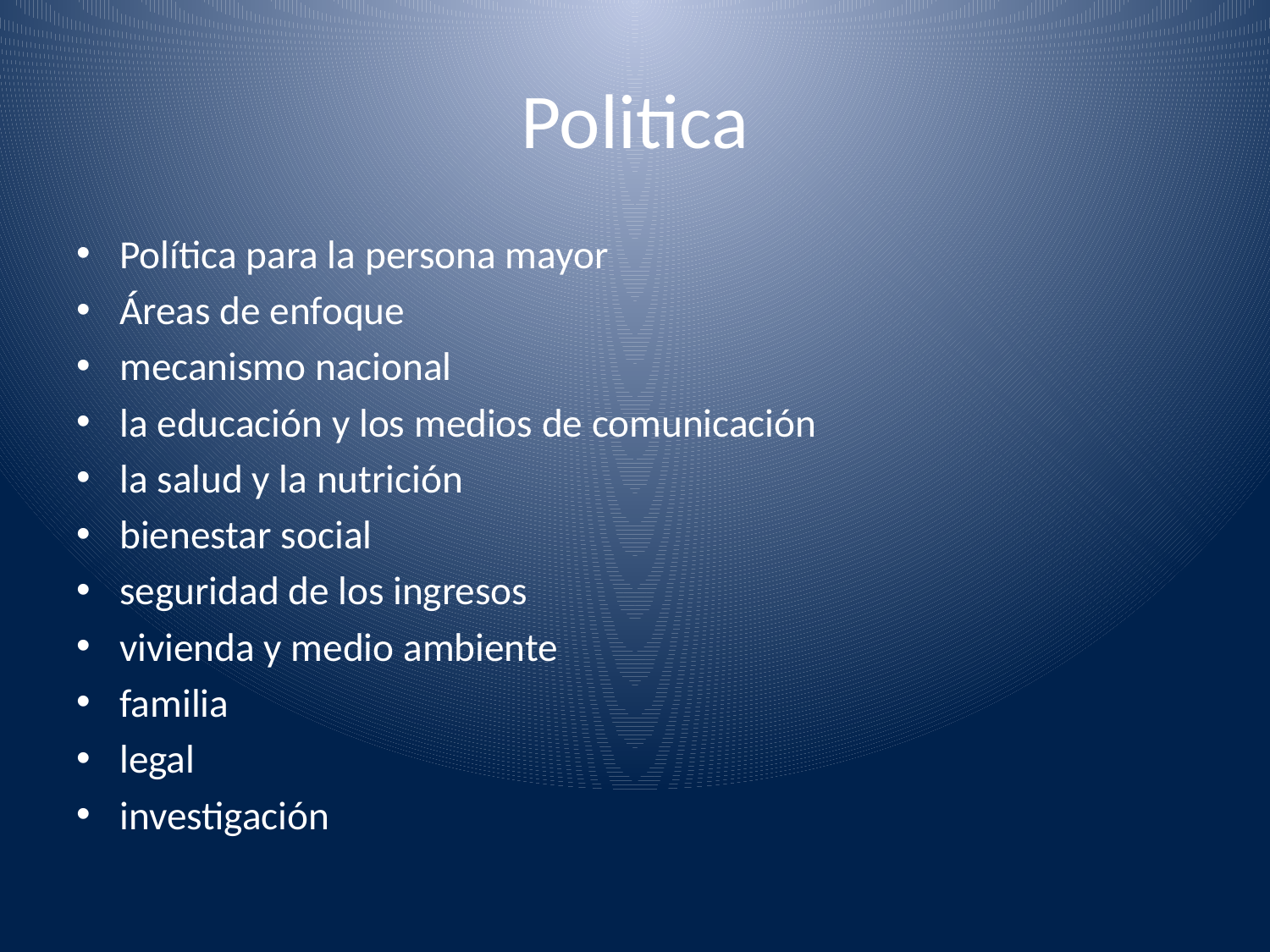

# Politica
Política para la persona mayor
Áreas de enfoque
mecanismo nacional
la educación y los medios de comunicación
la salud y la nutrición
bienestar social
seguridad de los ingresos
vivienda y medio ambiente
familia
legal
investigación